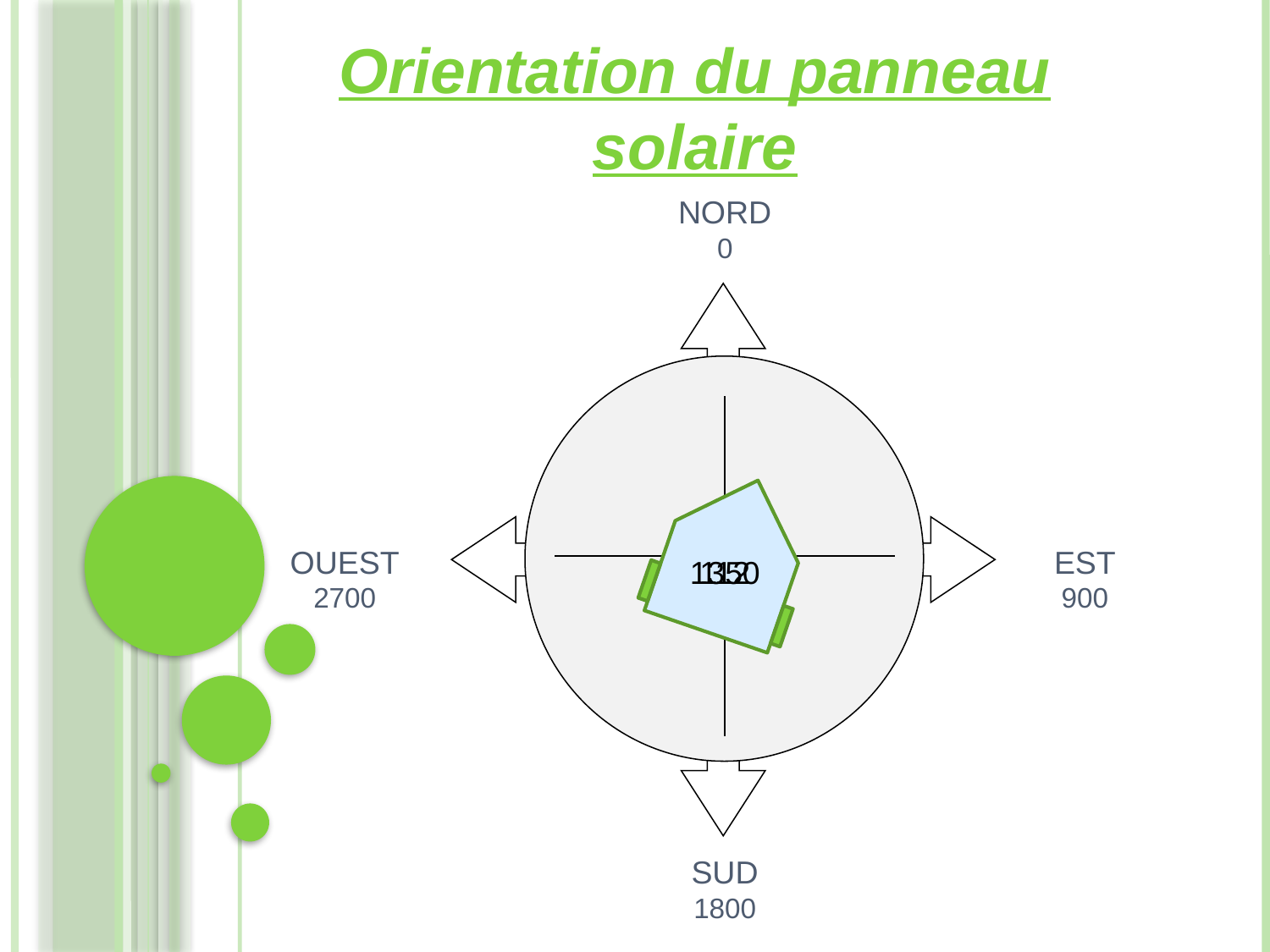

Orientation du panneau solaire
NORD
0

OUEST
2700
EST
900
1350
112
SUD
1800